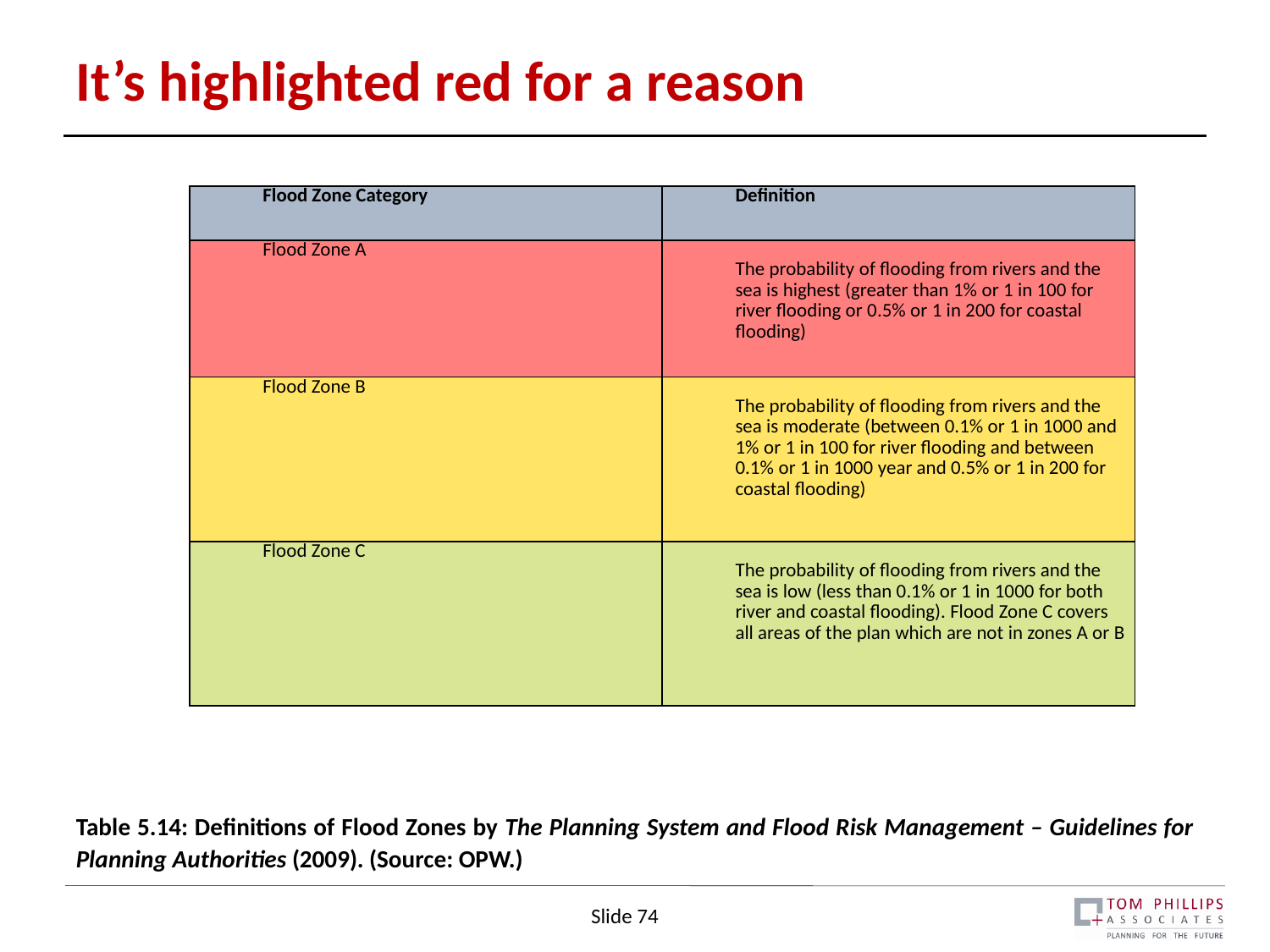

# It’s highlighted red for a reason
| Flood Zone Category | Definition |
| --- | --- |
| Flood Zone A | The probability of flooding from rivers and the sea is highest (greater than 1% or 1 in 100 for river flooding or 0.5% or 1 in 200 for coastal flooding) |
| Flood Zone B | The probability of flooding from rivers and the sea is moderate (between 0.1% or 1 in 1000 and 1% or 1 in 100 for river flooding and between 0.1% or 1 in 1000 year and 0.5% or 1 in 200 for coastal flooding) |
| Flood Zone C | The probability of flooding from rivers and the sea is low (less than 0.1% or 1 in 1000 for both river and coastal flooding). Flood Zone C covers all areas of the plan which are not in zones A or B |
Table 5.14: Definitions of Flood Zones by The Planning System and Flood Risk Management – Guidelines for Planning Authorities (2009). (Source: OPW.)